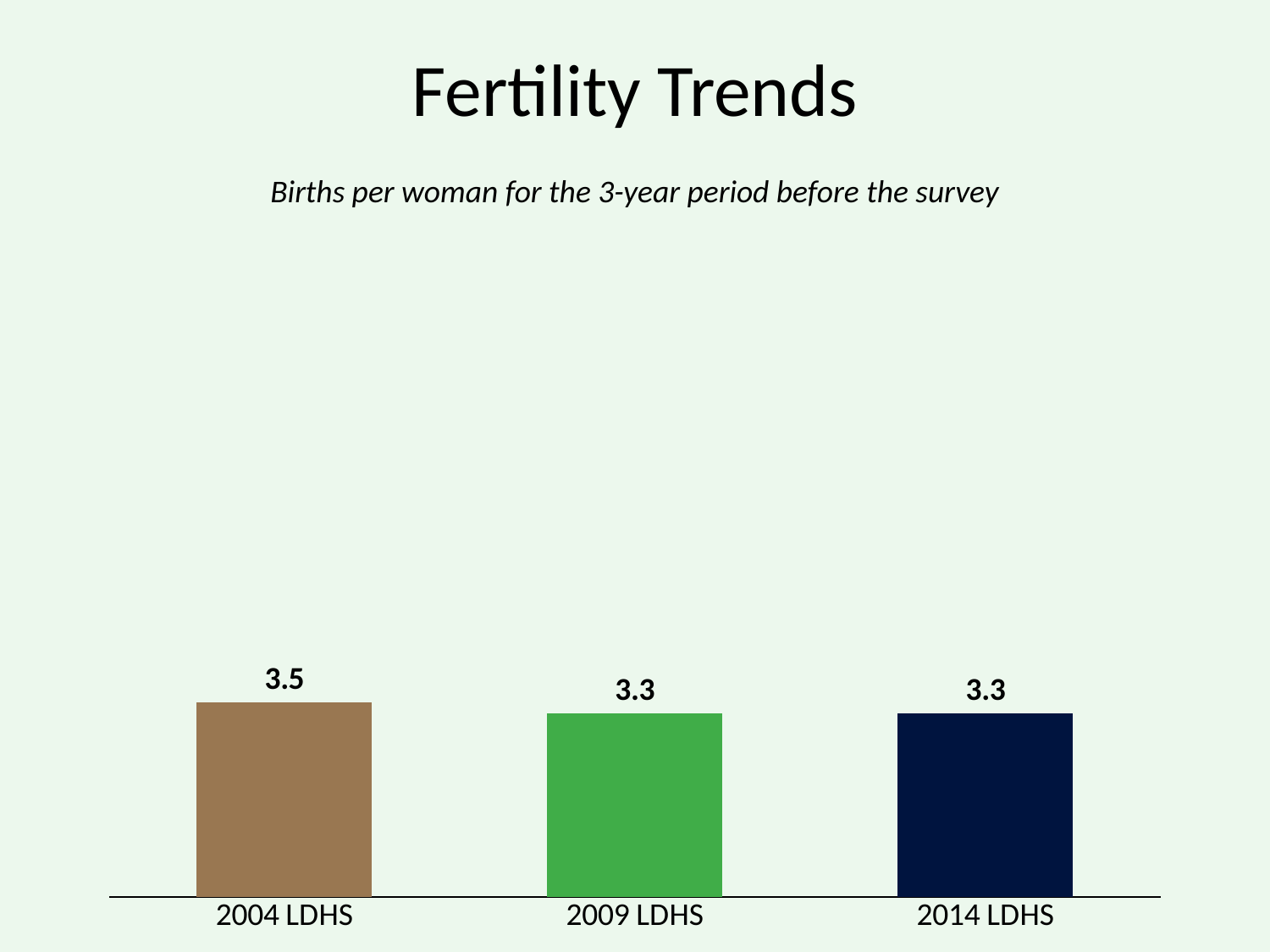

# Fertility Trends

### Chart

| Category | Column1 |
|---|---|
| 2004 LDHS | 3.5 |
| 2009 LDHS | 3.3 |
| 2014 LDHS | 3.3 |
Births per woman for the 3-year period before the survey